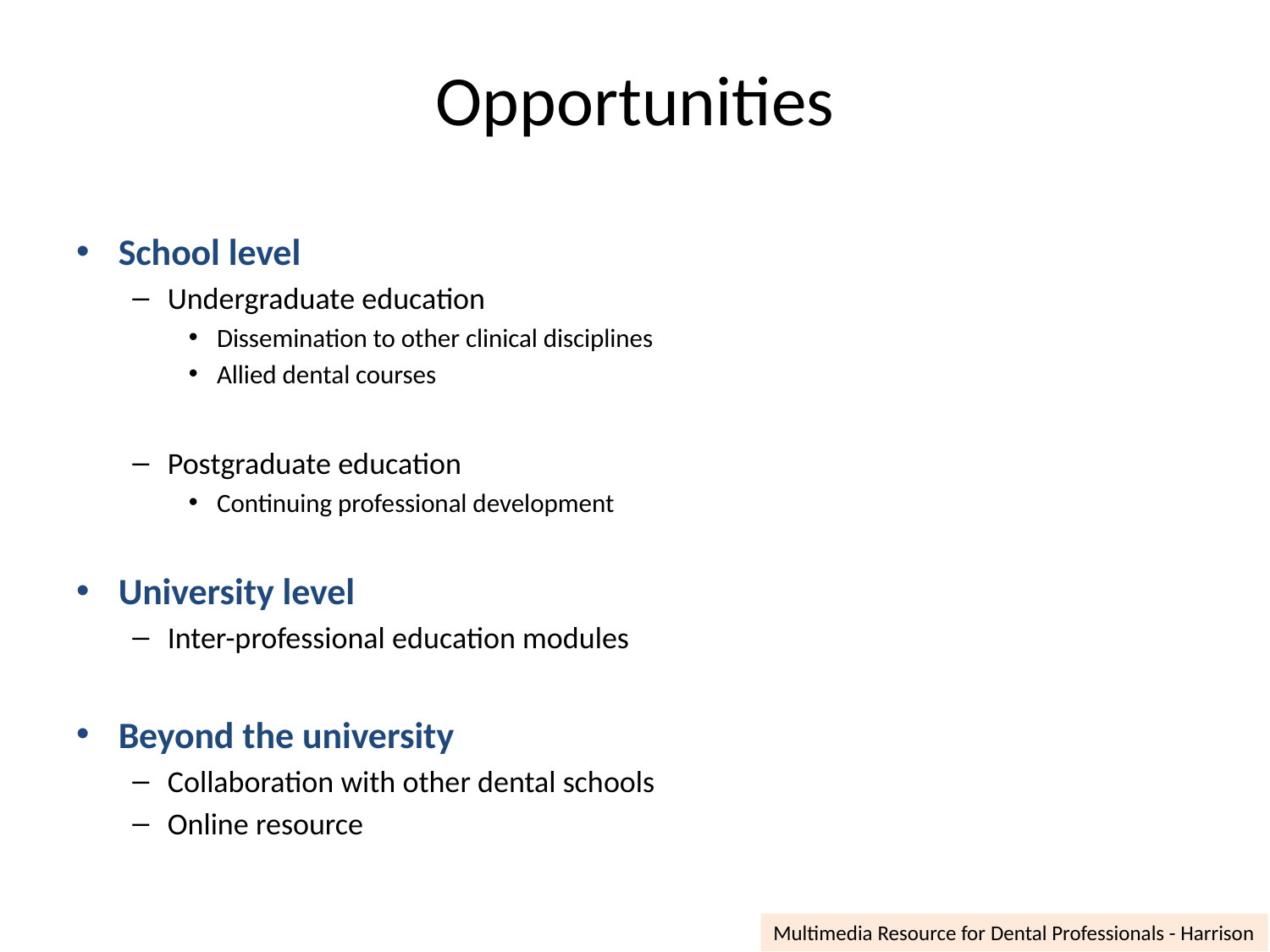

# Opportunities
School level
Undergraduate education
Dissemination to other clinical disciplines
Allied dental courses

Postgraduate education
Continuing professional development

University level
Inter-professional education modules

Beyond the university
Collaboration with other dental schools
Online resource

Multimedia Resource for Dental Professionals - Harrison